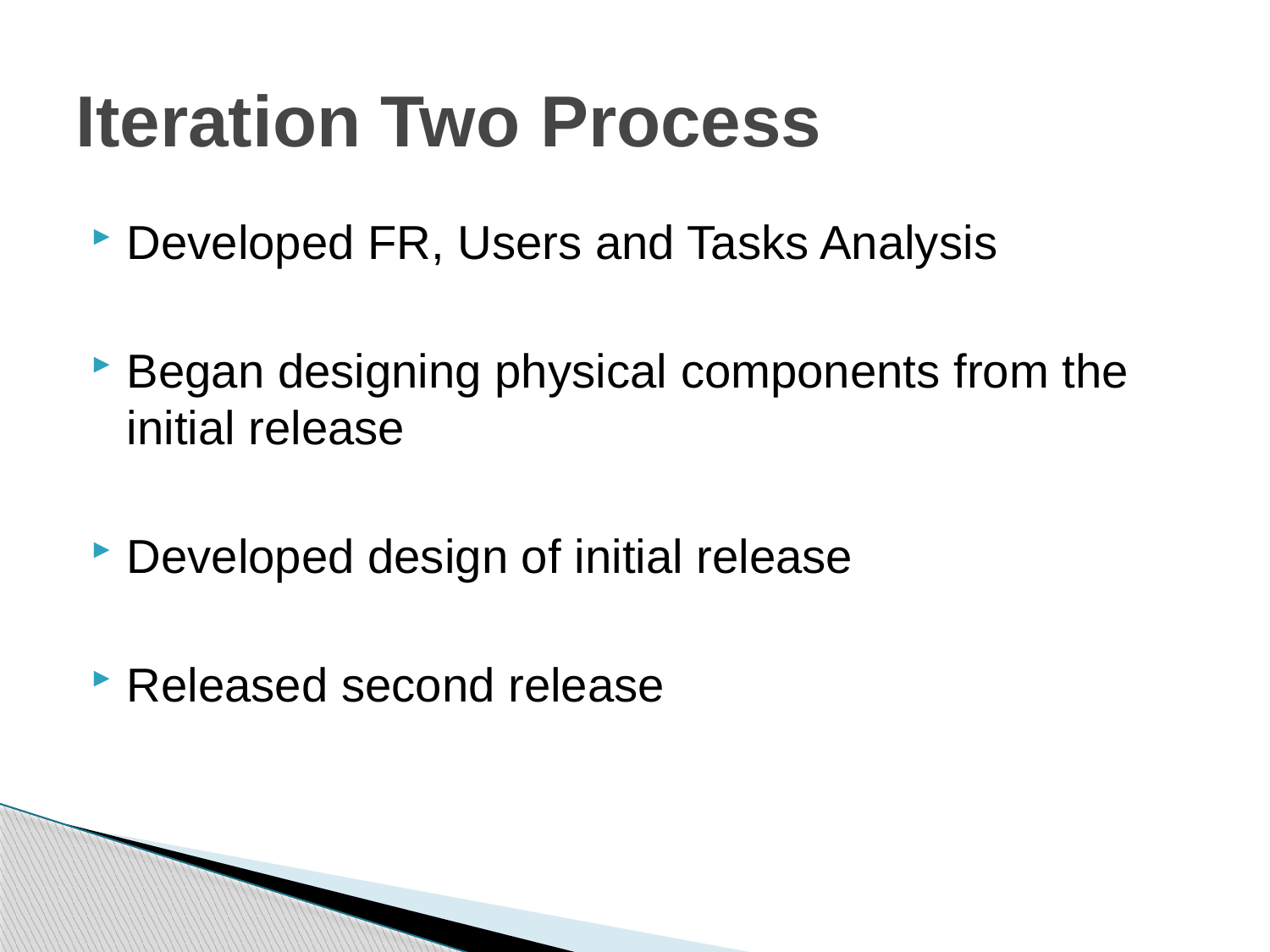

# Iteration Two Process
Developed FR, Users and Tasks Analysis

Began designing physical components from the initial release

Developed design of initial release

Released second release